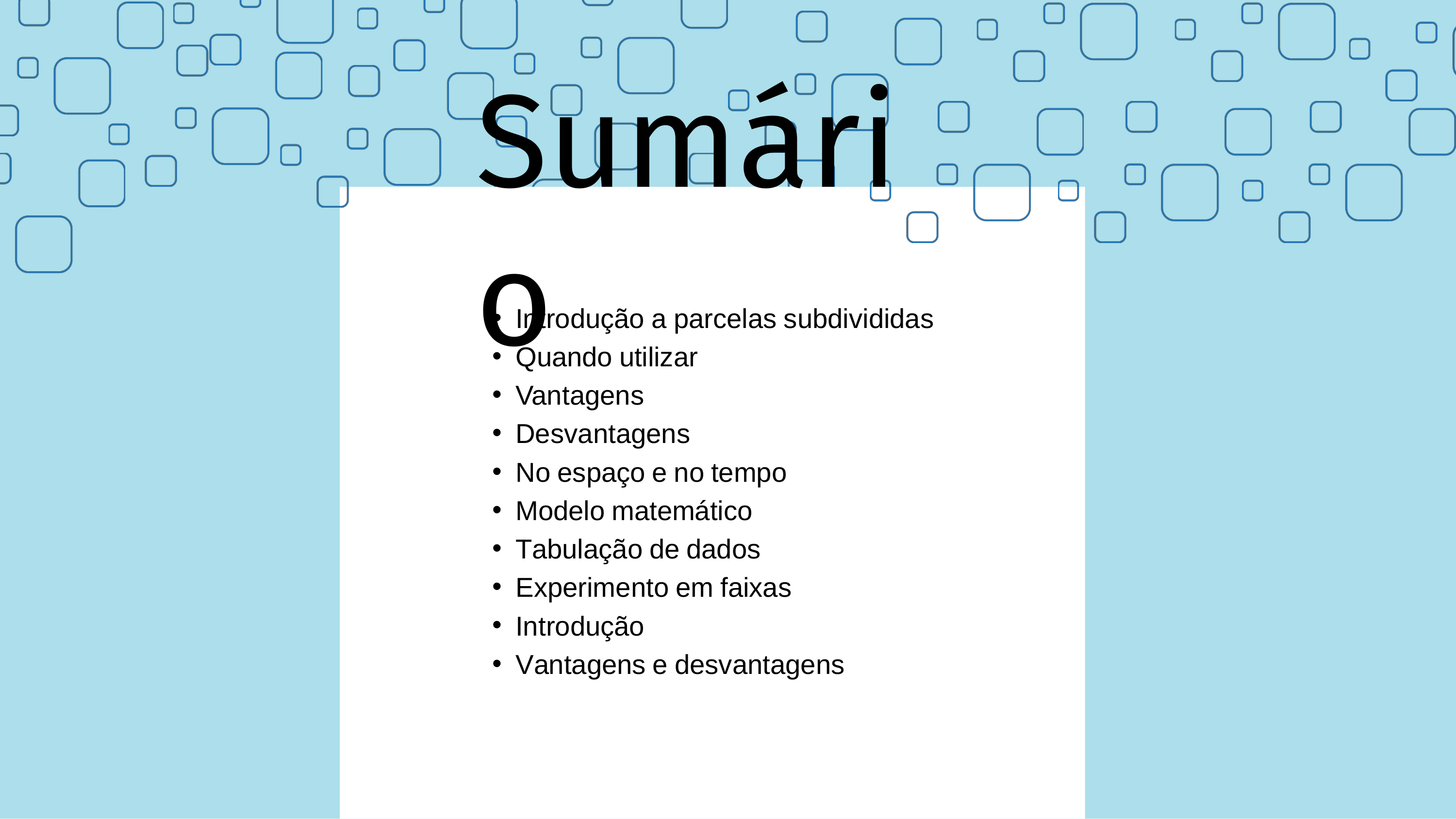

Sumário

Introdução a parcelas subdivididas
Quando utilizar
Vantagens
Desvantagens
No espaço e no tempo
Modelo matemático
Tabulação de dados
Experimento em faixas
Introdução
Vantagens e desvantagens